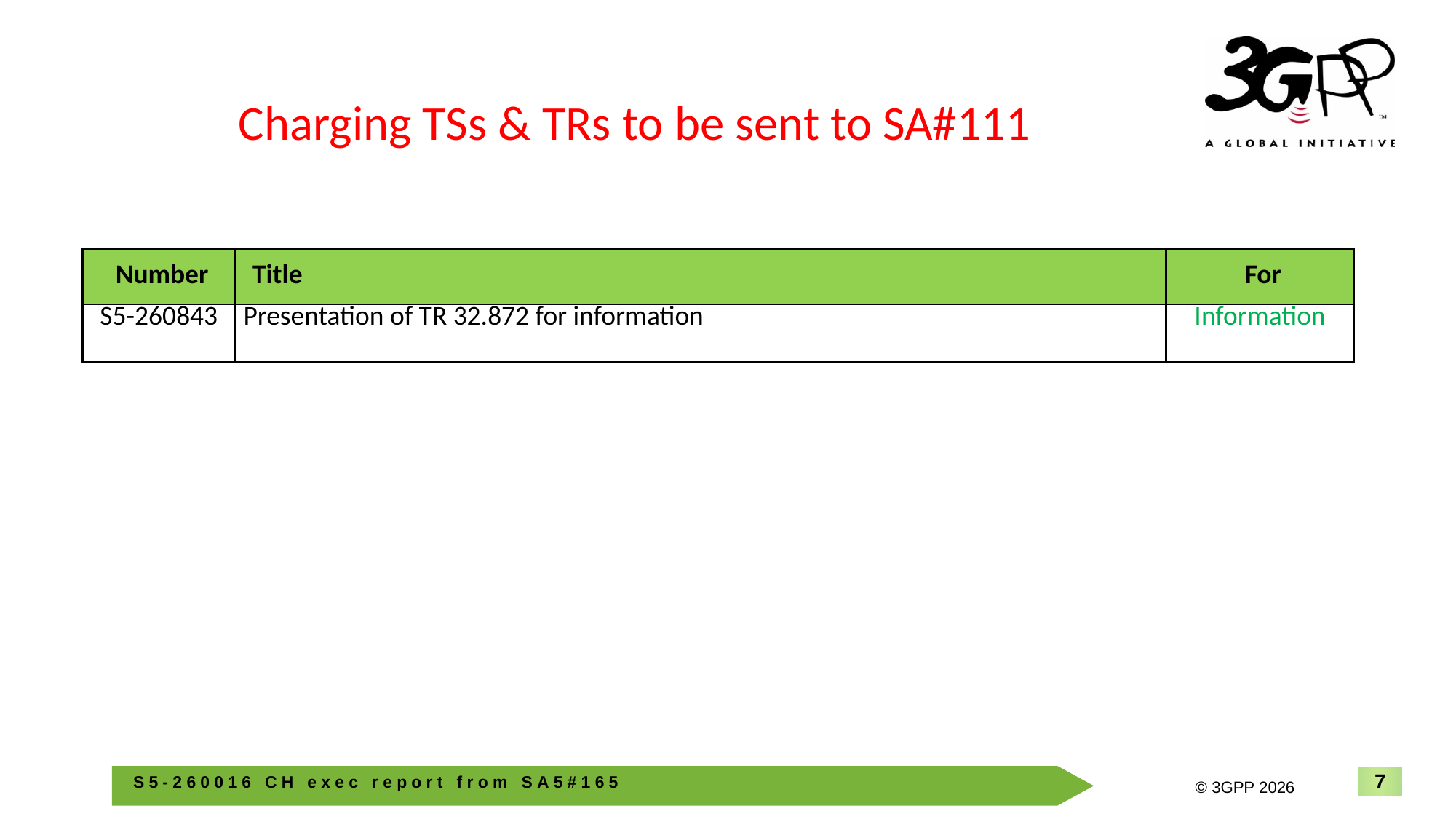

Charging TSs & TRs to be sent to SA#111
| Number | Title | For |
| --- | --- | --- |
| S5-260843 | Presentation of TR 32.872 for information | Information |